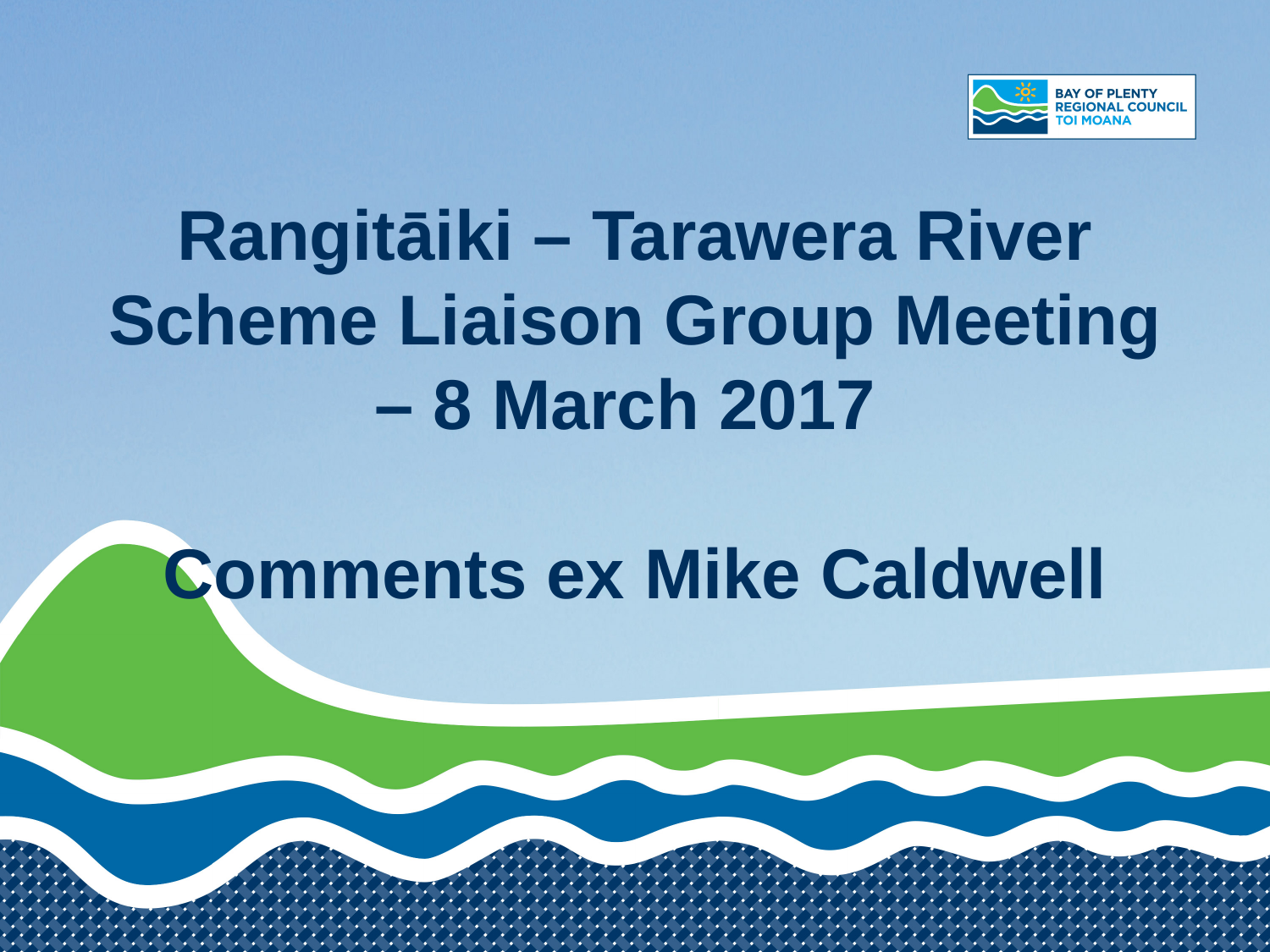

# Rangitāiki – Tarawera River Scheme Liaison Group Meeting – 8 March 2017 Comments ex Mike Caldwell